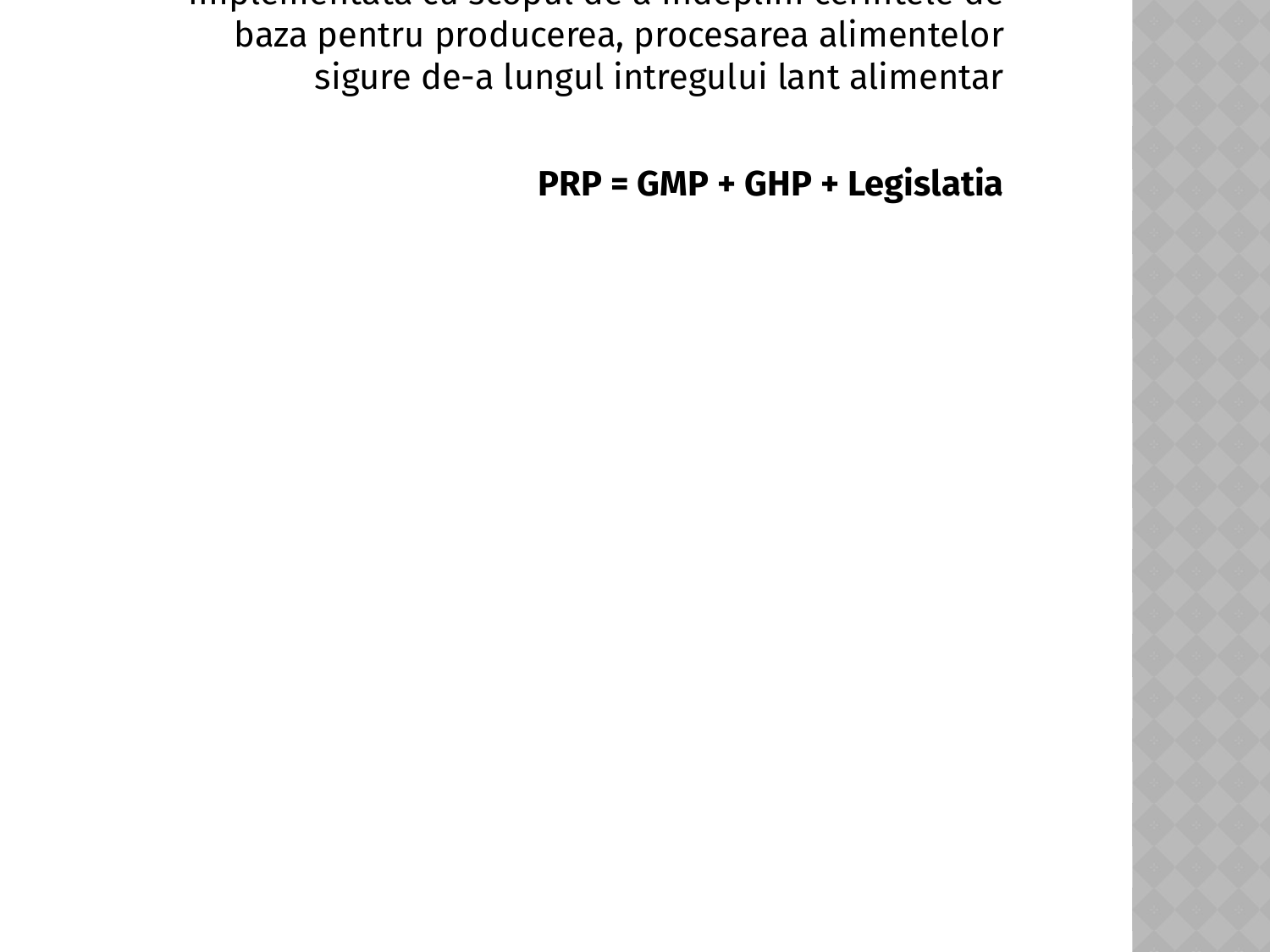

Cerintele preliminare(PRP) = orice activitate / facilitate specifica si documentata care este implementata cu scopul de a indeplini cerintele de baza pentru producerea, procesarea alimentelor sigure de-a lungul intregului lant alimentar

PRP = GMP + GHP + Legislatia